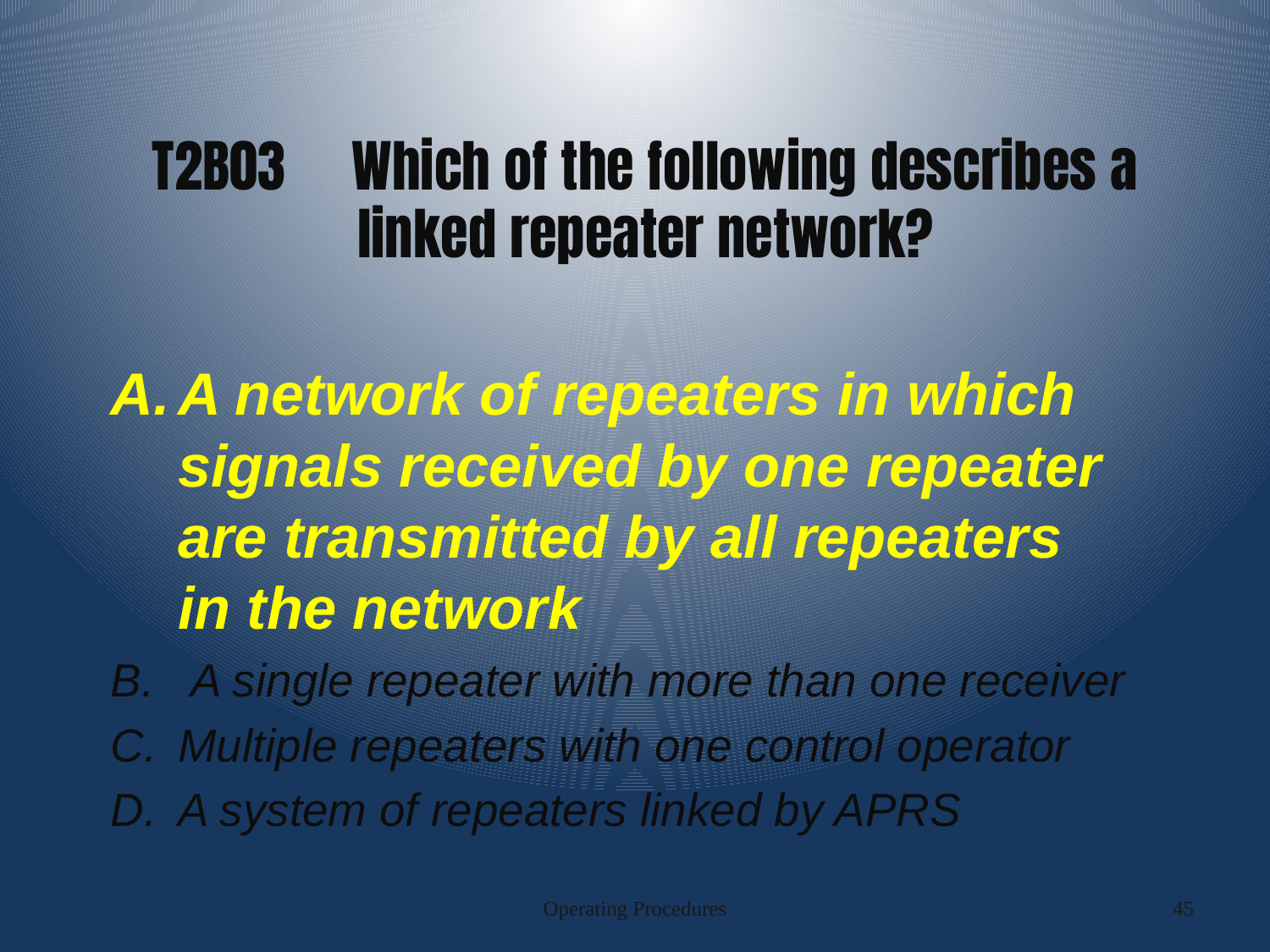

# T2B03     Which of the following describes a linked repeater network?
A network of repeaters in which signals received by one repeater are transmitted by all repeaters in the network
 A single repeater with more than one receiver
Multiple repeaters with one control operator
A system of repeaters linked by APRS
Operating Procedures
45